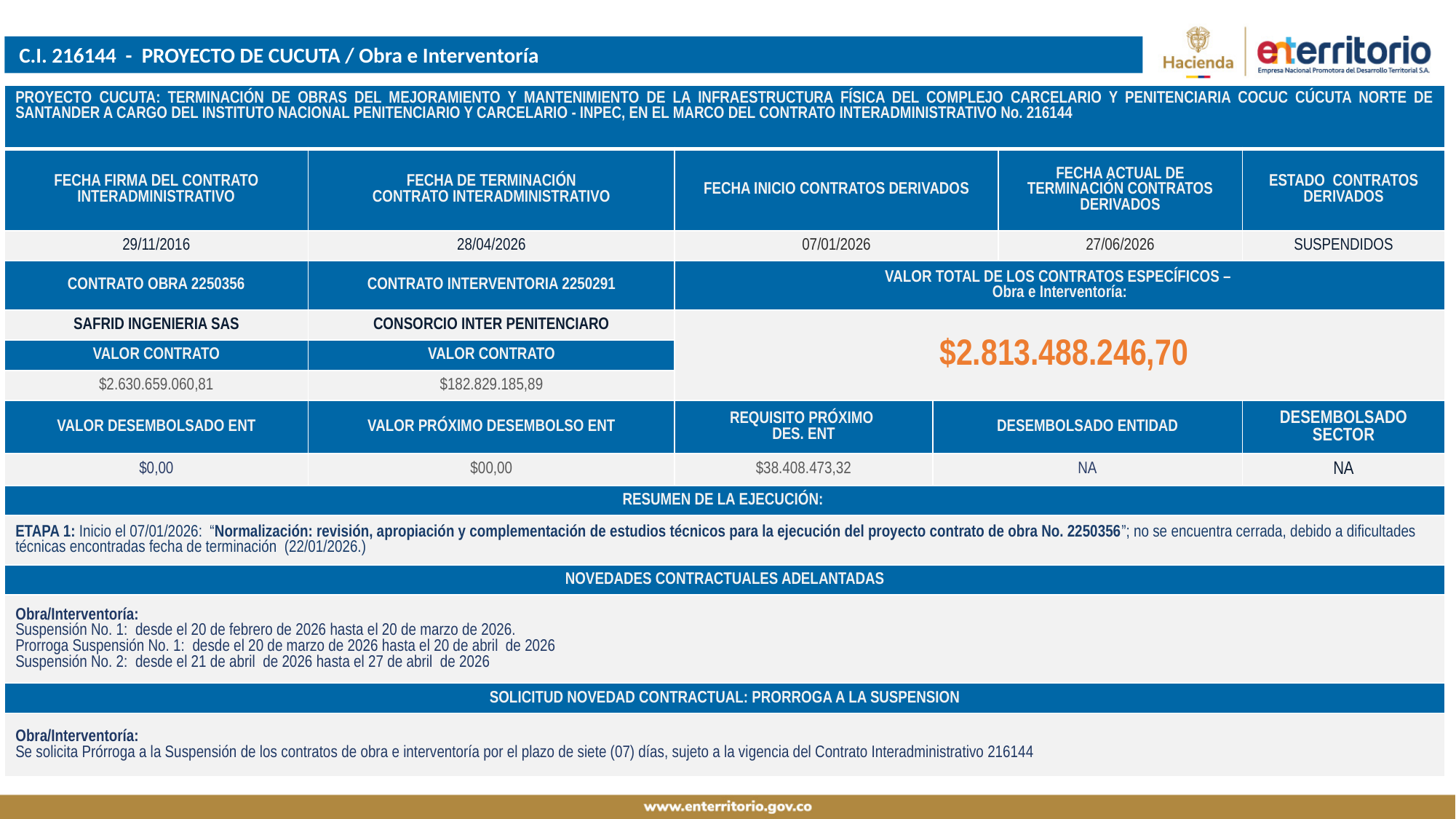

C.I. 216144  -  PROYECTO DE CUCUTA / Obra e Interventoría
| PROYECTO CUCUTA: TERMINACIÓN DE OBRAS DEL MEJORAMIENTO Y MANTENIMIENTO DE LA INFRAESTRUCTURA FÍSICA DEL COMPLEJO CARCELARIO Y PENITENCIARIA COCUC CÚCUTA NORTE DE SANTANDER A CARGO DEL INSTITUTO NACIONAL PENITENCIARIO Y CARCELARIO - INPEC, EN EL MARCO DEL CONTRATO INTERADMINISTRATIVO No. 216144 |  |  |  |  |  |
| --- | --- | --- | --- | --- | --- |
| FECHA FIRMA DEL CONTRATO INTERADMINISTRATIVO | FECHA DE TERMINACIÓN CONTRATO INTERADMINISTRATIVO | FECHA INICIO CONTRATOS DERIVADOS | # PRÓRROGAS | FECHA ACTUAL DE TERMINACIÓN CONTRATOS DERIVADOS | ESTADO CONTRATOS DERIVADOS |
| 29/11/2016 | 28/04/2026 | 07/01/2026 | 0 | 27/06/2026 | SUSPENDIDOS |
| CONTRATO OBRA 2250356 | CONTRATO INTERVENTORIA 2250291 | VALOR TOTAL DE LOS CONTRATOS ESPECÍFICOS – Obra e Interventoría: |  |  |  |
| SAFRID INGENIERIA SAS | CONSORCIO INTER PENITENCIARO | $2.813.488.246,70 |  |  |  |
| VALOR CONTRATO | VALOR CONTRATO |  |  |  |  |
| $2.630.659.060,81 | $182.829.185,89 |  |  |  |  |
| VALOR DESEMBOLSADO ENT | VALOR PRÓXIMO DESEMBOLSO ENT | REQUISITO PRÓXIMO DES. ENT | DESEMBOLSADO ENTIDAD |  | DESEMBOLSADO SECTOR |
| $0,00 | $00,00 | $38.408.473,32 | NA |  | NA |
| RESUMEN DE LA EJECUCIÓN: |  |  |  |  |  |
| ETAPA 1: Inicio el 07/01/2026: “Normalización: revisión, apropiación y complementación de estudios técnicos para la ejecución del proyecto contrato de obra No. 2250356”; no se encuentra cerrada, debido a dificultades técnicas encontradas fecha de terminación (22/01/2026.) |  |  |  |  |  |
| NOVEDADES CONTRACTUALES ADELANTADAS |  |  |  |  |  |
| Obra/Interventoría: Suspensión No. 1: desde el 20 de febrero de 2026 hasta el 20 de marzo de 2026. Prorroga Suspensión No. 1: desde el 20 de marzo de 2026 hasta el 20 de abril de 2026 Suspensión No. 2: desde el 21 de abril de 2026 hasta el 27 de abril de 2026 |  |  |  |  |  |
| SOLICITUD NOVEDAD CONTRACTUAL: PRORROGA A LA SUSPENSION |  |  |  |  |  |
| Obra/Interventoría: Se solicita Prórroga a la Suspensión de los contratos de obra e interventoría por el plazo de siete (07) días, sujeto a la vigencia del Contrato Interadministrativo 216144 |  |  |  |  |  |